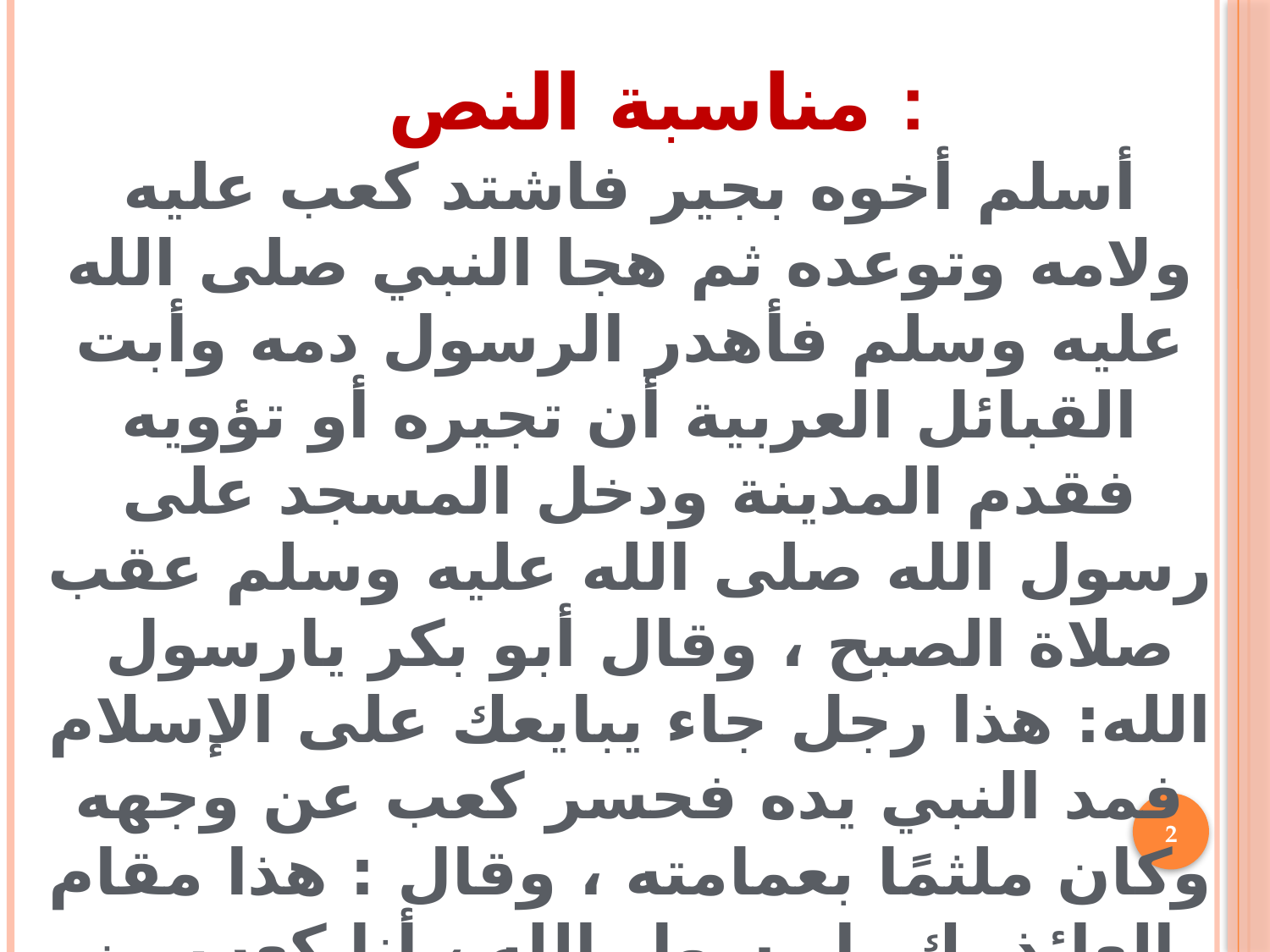

مناسبة النص :
أسلم أخوه بجير فاشتد كعب عليه ولامه وتوعده ثم هجا النبي صلى الله عليه وسلم فأهدر الرسول دمه وأبت القبائل العربية أن تجيره أو تؤويه فقدم المدينة ودخل المسجد على رسول الله صلى الله عليه وسلم عقب صلاة الصبح ، وقال أبو بكر يارسول  الله: هذا رجل جاء يبايعك على الإسلام فمد النبي يده فحسر كعب عن وجهه وكان ملثمًا بعمامته ، وقال : هذا مقام العائذ بك يا رسول الله ، أنا كعب بن زهير  فتجهمته الأنصار لِما ذكره في رسول الله ، بينما رأى المهاجرون أن يسلم ويؤمنه رسول الله صلى الله عليه وسلم فأمنه ،

2